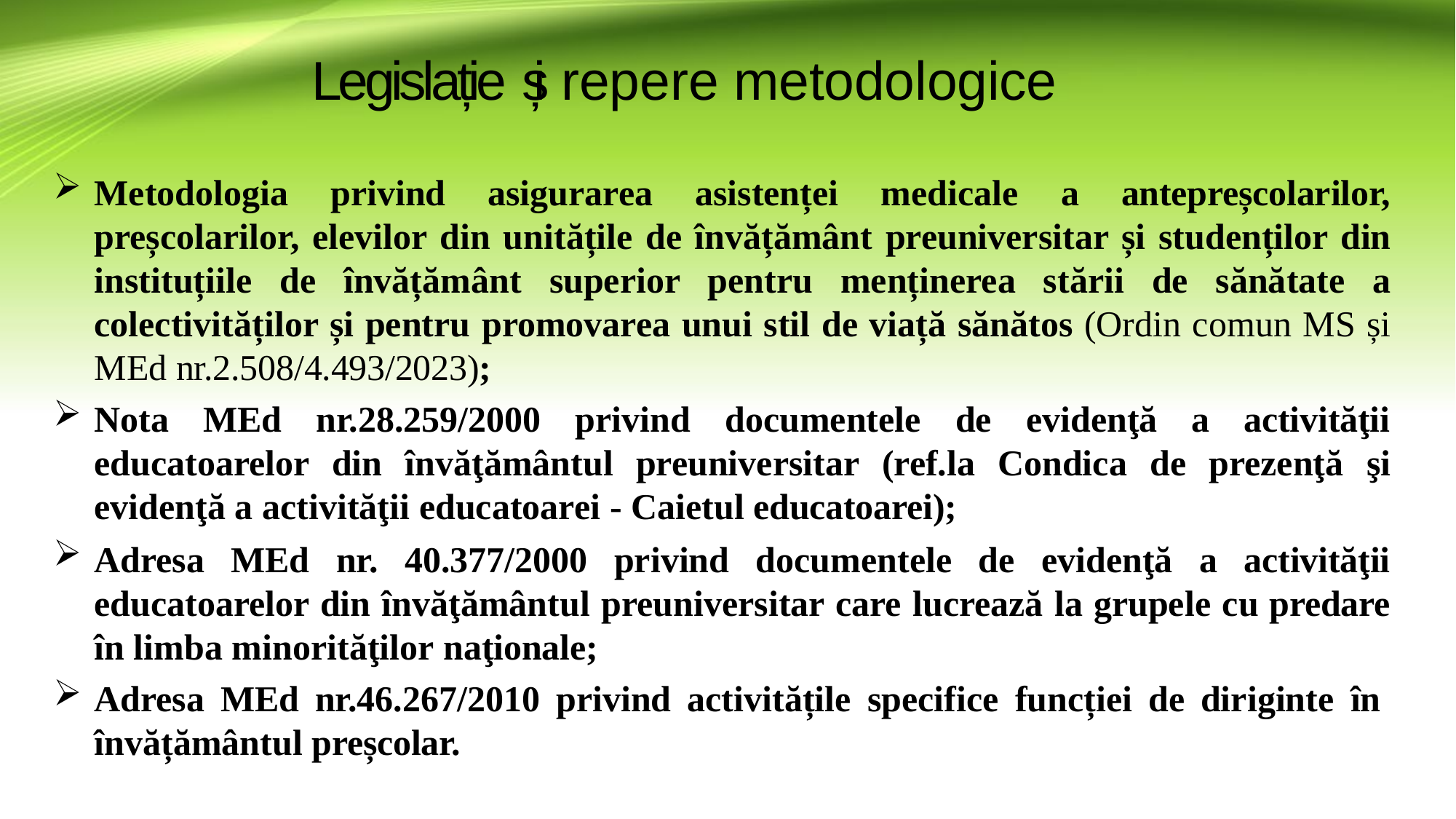

# Legislație și repere metodologice
Metodologia   privind   asigurarea   asistenței   medicale   a   antepreșcolarilor, preșcolarilor, elevilor din unitățile de învățământ preuniversitar și studenților din instituțiile  de  învățământ  superior  pentru  menținerea  stării  de  sănătate  a colectivităților și pentru promovarea unui stil de viață sănătos (Ordin comun MS și MEd nr.2.508/4.493/2023);
Nota  MEd  nr.28.259/2000  privind  documentele  de  evidenţă  a  activităţii educatoarelor  din  învăţământul  preuniversitar  (ref.la  Condica  de  prezenţă  şi evidenţă a activităţii educatoarei - Caietul educatoarei);
Adresa  MEd  nr.  40.377/2000  privind  documentele  de  evidenţă  a  activităţii educatoarelor din învăţământul preuniversitar care lucrează la grupele cu predare în limba minorităţilor naţionale;
Adresa MEd nr.46.267/2010 privind activitățile specifice funcției de diriginte în
învățământul preșcolar.